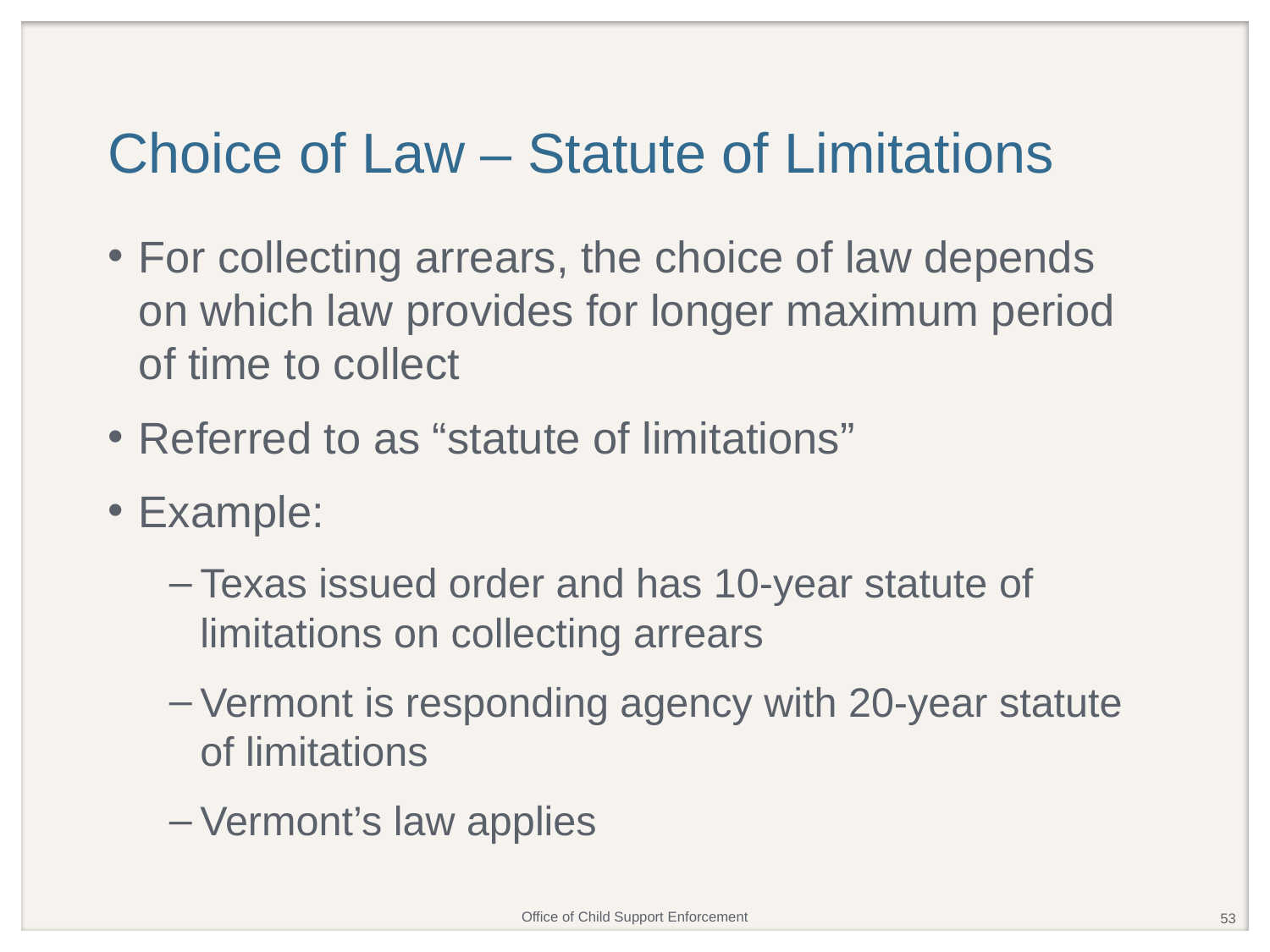

# Choice of Law – Statute of Limitations
For collecting arrears, the choice of law depends on which law provides for longer maximum period of time to collect
Referred to as “statute of limitations”
Example:
Texas issued order and has 10-year statute of limitations on collecting arrears
Vermont is responding agency with 20-year statute of limitations
Vermont’s law applies

53